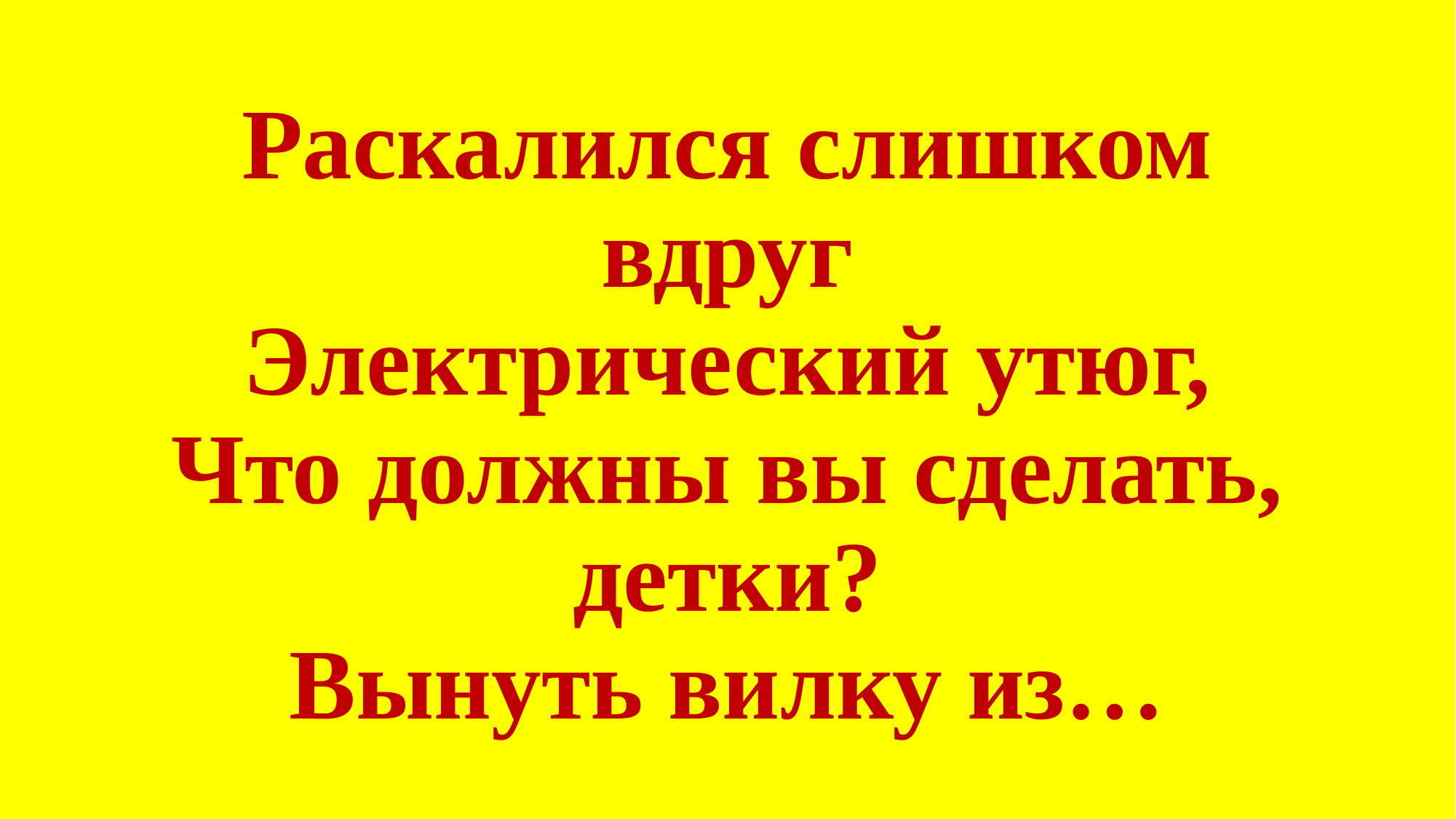

# Раскалился слишком вдруг Электрический утюг, Что должны вы сделать, детки? Вынуть вилку из…